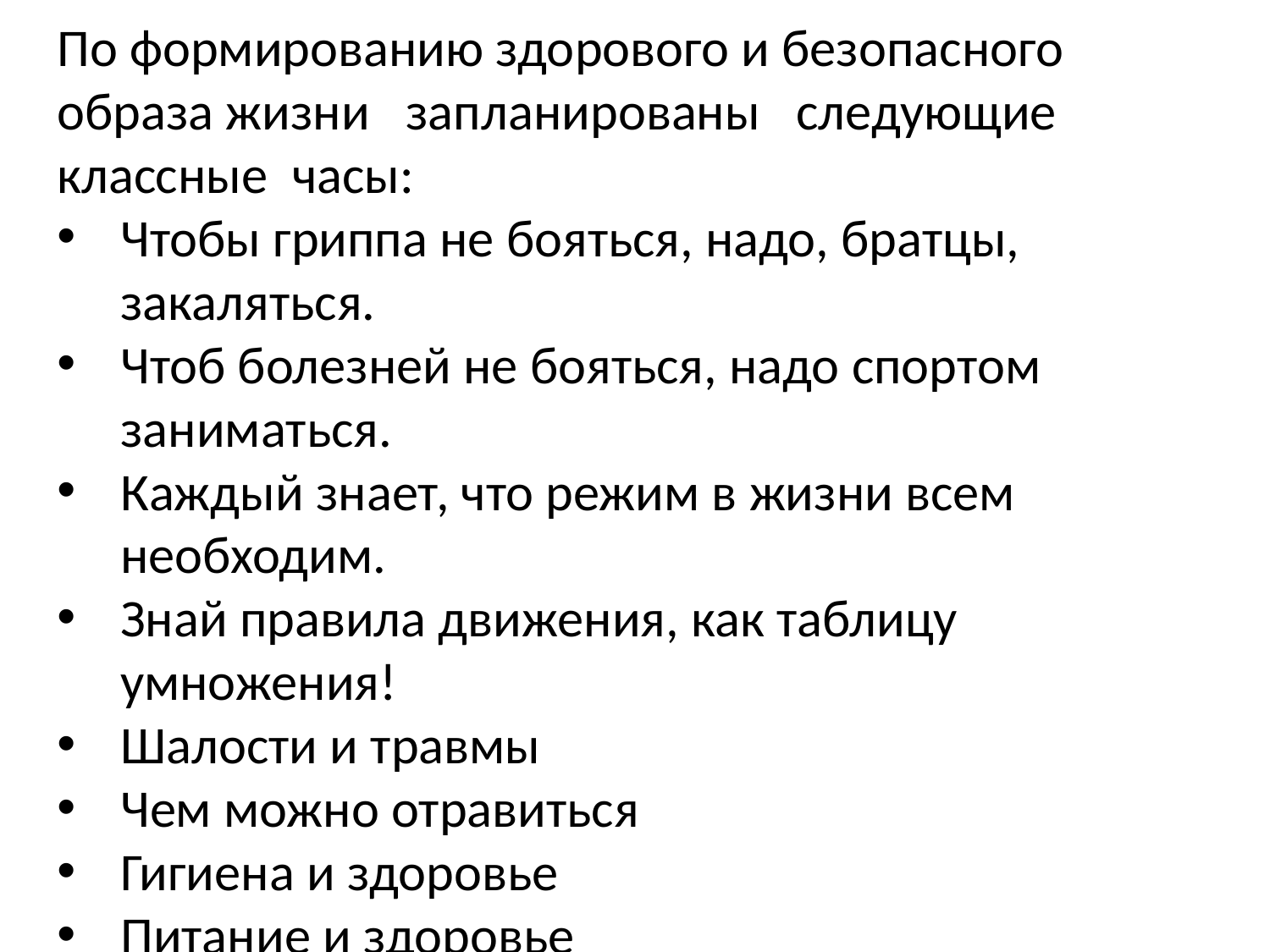

По формированию здорового и безопасного образа жизни   запланированы   следующие  классные  часы:
Чтобы гриппа не бояться, надо, братцы, закаляться.
Чтоб болезней не бояться, надо спортом заниматься.
Каждый знает, что режим в жизни всем необходим.
Знай правила движения, как таблицу умножения!
Шалости и травмы
Чем можно отравиться
Гигиена и здоровье
Питание и здоровье